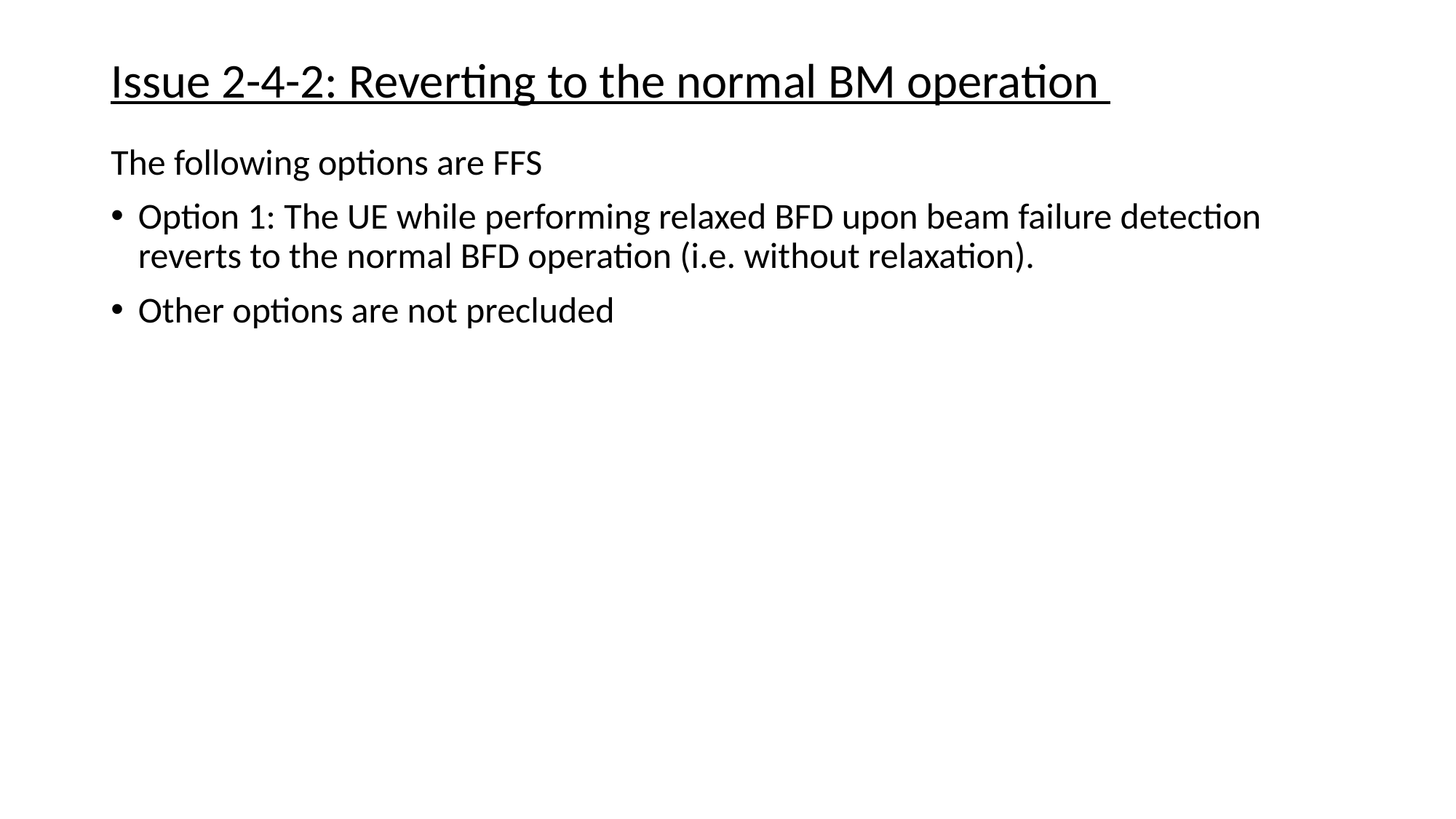

# Issue 2-4-2: Reverting to the normal BM operation
The following options are FFS
Option 1: The UE while performing relaxed BFD upon beam failure detection reverts to the normal BFD operation (i.e. without relaxation).
Other options are not precluded